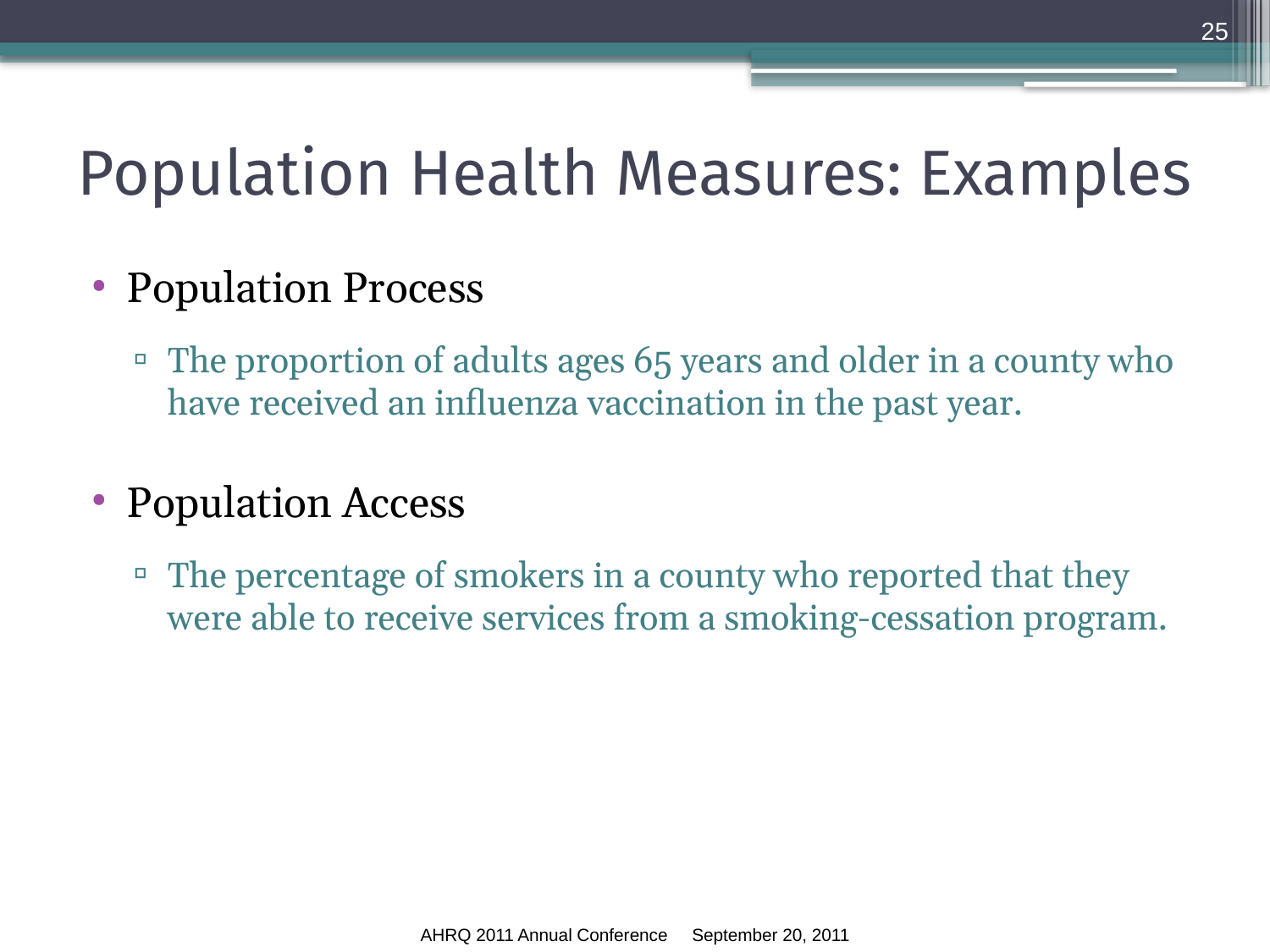

25
# Population Health Measures: Examples
Population Process
The proportion of adults ages 65 years and older in a county who have received an influenza vaccination in the past year.
Population Access
The percentage of smokers in a county who reported that they were able to receive services from a smoking-cessation program.